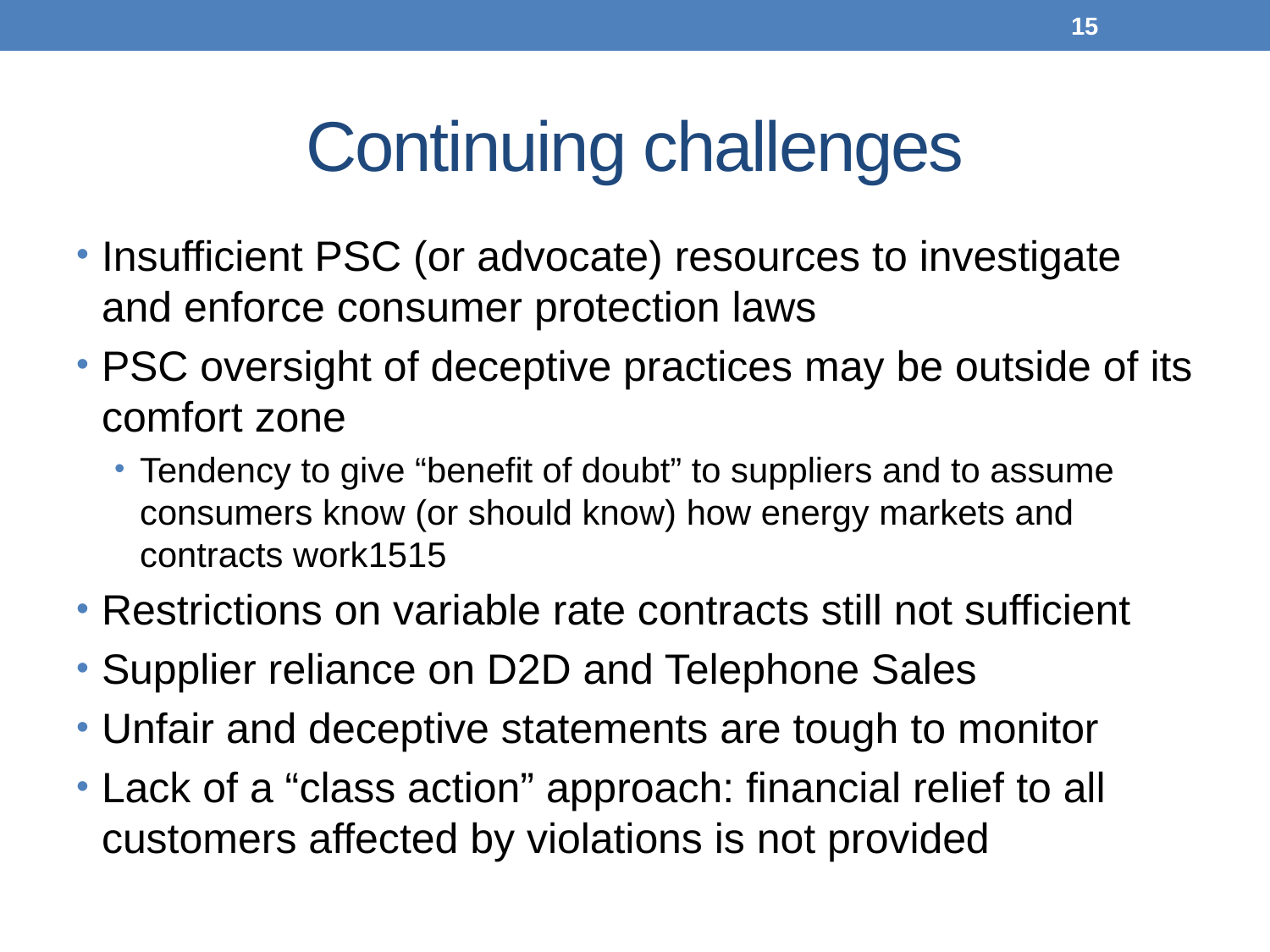

15
# Continuing challenges
Insufficient PSC (or advocate) resources to investigate and enforce consumer protection laws
PSC oversight of deceptive practices may be outside of its comfort zone
Tendency to give “benefit of doubt” to suppliers and to assume consumers know (or should know) how energy markets and contracts work1515
Restrictions on variable rate contracts still not sufficient
Supplier reliance on D2D and Telephone Sales
Unfair and deceptive statements are tough to monitor
Lack of a “class action” approach: financial relief to all customers affected by violations is not provided